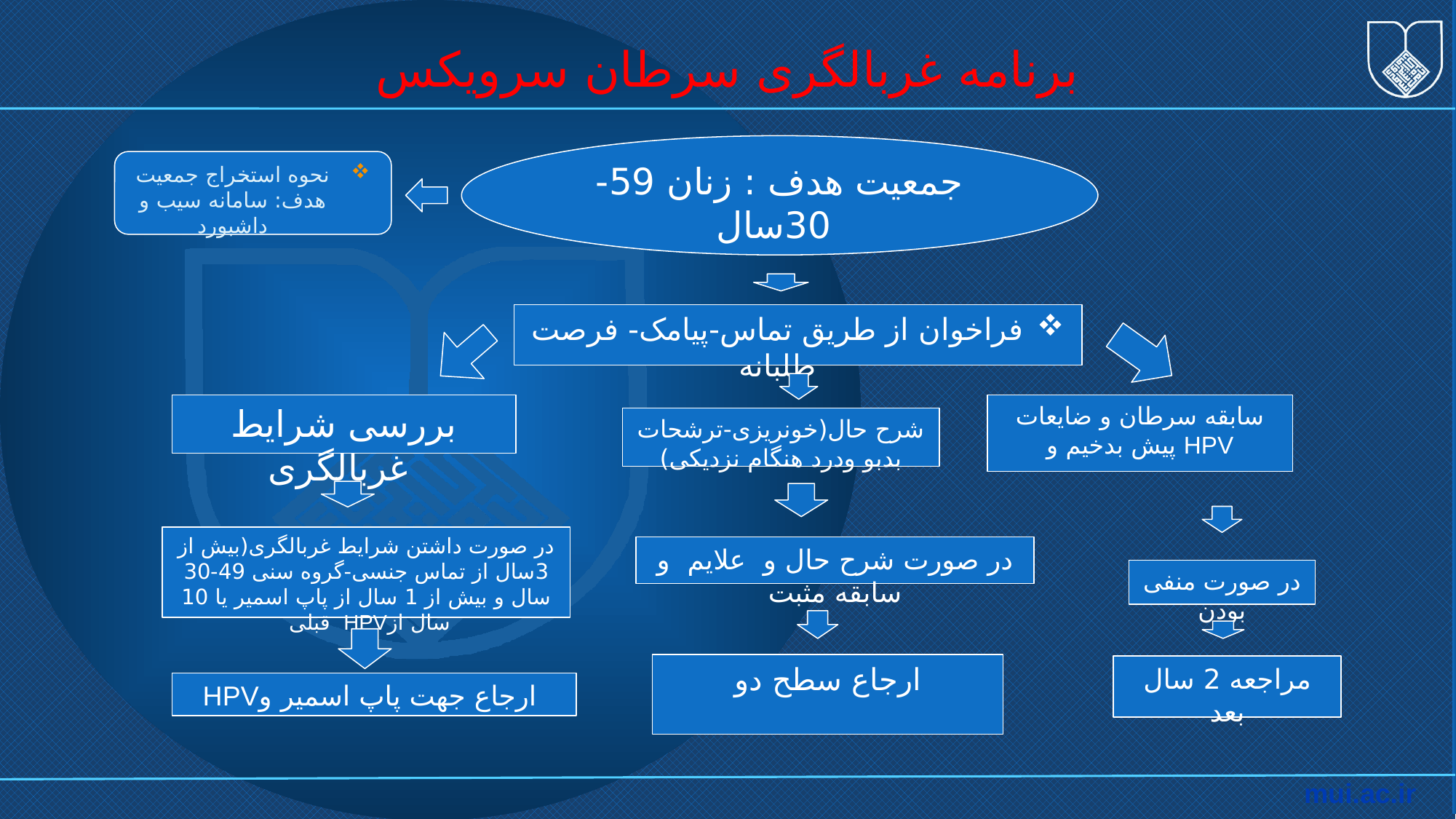

# برنامه غربالگری سرطان سرویکس

جمعیت هدف : زنان 59-30سال
نحوه استخراج جمعیت هدف: سامانه سیب و داشبورد

فراخوان از طریق تماس-پیامک- فرصت طلبانه

بررسی شرایط غربالگری
سابقه سرطان و ضایعات پیش بدخیم و HPV
شرح حال(خونریزی-ترشحات بدبو ودرد هنگام نزدیکی)

در صورت داشتن شرایط غربالگری(بیش از 3سال از تماس جنسی-گروه سنی 49-30 سال و بیش از 1 سال از پاپ اسمیر یا 10 سال ازHPV  قبلی
در صورت شرح حال و  علایم  و سابقه مثبت
در صورت منفی بودن

ارجاع سطح دو
مراجعه 2 سال بعد
HPVارجاع جهت پاپ اسمیر و